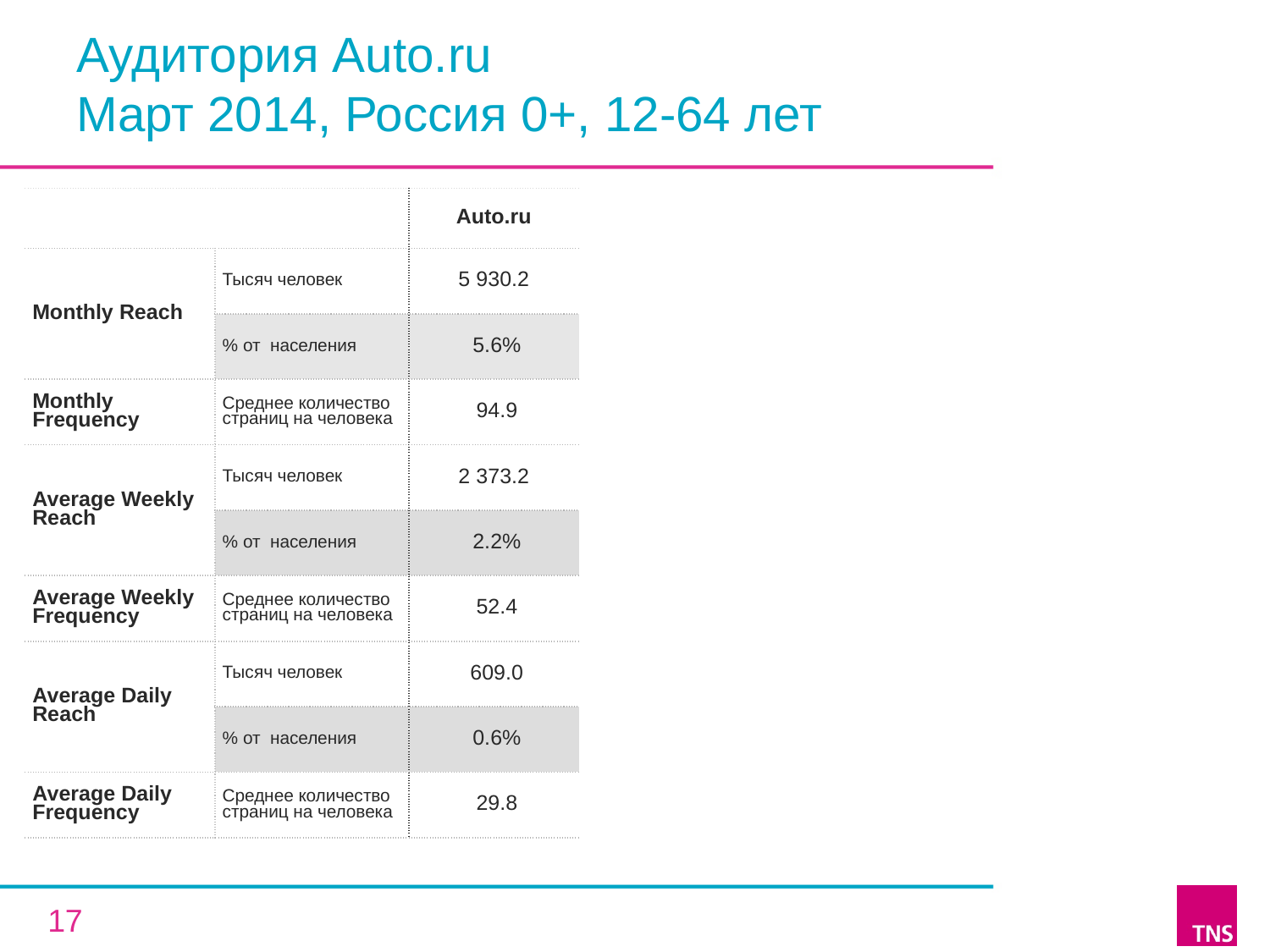

# Аудитория Auto.ru Март 2014, Россия 0+, 12-64 лет
|  |  | Auto.ru |
| --- | --- | --- |
| Monthly Reach | Тысяч человек | 5 930.2 |
|  | % от населения | 5.6% |
| Monthly Frequency | Среднее количество страниц на человека | 94.9 |
| Average Weekly Reach | Тысяч человек | 2 373.2 |
|  | % от населения | 2.2% |
| Average Weekly Frequency | Среднее количество страниц на человека | 52.4 |
| Average Daily Reach | Тысяч человек | 609.0 |
|  | % от населения | 0.6% |
| Average Daily Frequency | Среднее количество страниц на человека | 29.8 |

17